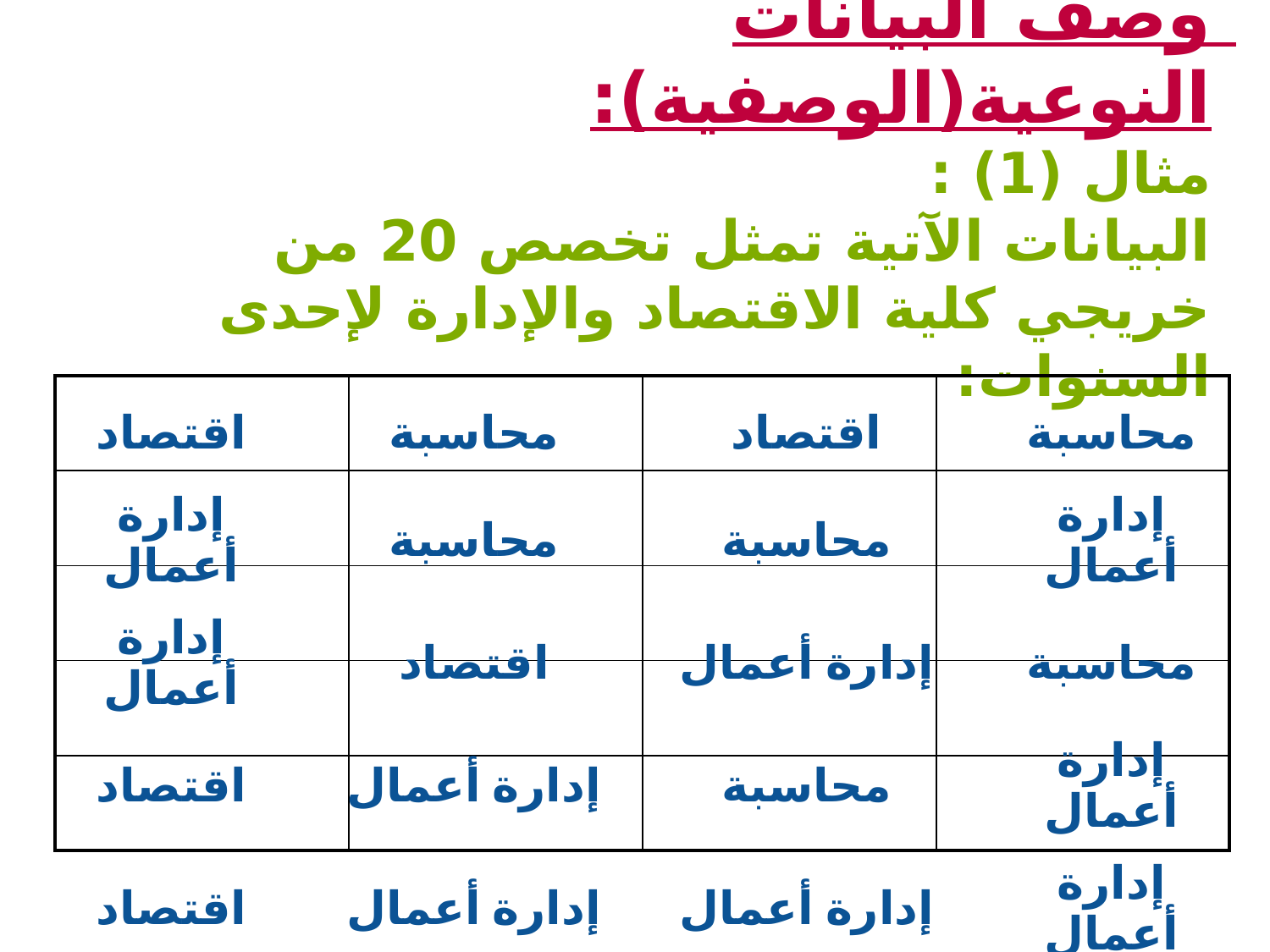

وصف البيانات النوعية(الوصفية):
مثال (1) :
البيانات الآتية تمثل تخصص 20 من خريجي كلية الاقتصاد والإدارة لإحدى السنوات:
|  |  |  |  |
| --- | --- | --- | --- |
|  |  |  |  |
|  |  |  |  |
|  |  |  |  |
|  |  |  |  |
| اقتصاد | محاسبة | اقتصاد | محاسبة |
| --- | --- | --- | --- |
| إدارة أعمال | محاسبة | محاسبة | إدارة أعمال |
| إدارة أعمال | اقتصاد | إدارة أعمال | محاسبة |
| اقتصاد | إدارة أعمال | محاسبة | إدارة أعمال |
| اقتصاد | إدارة أعمال | إدارة أعمال | إدارة أعمال |